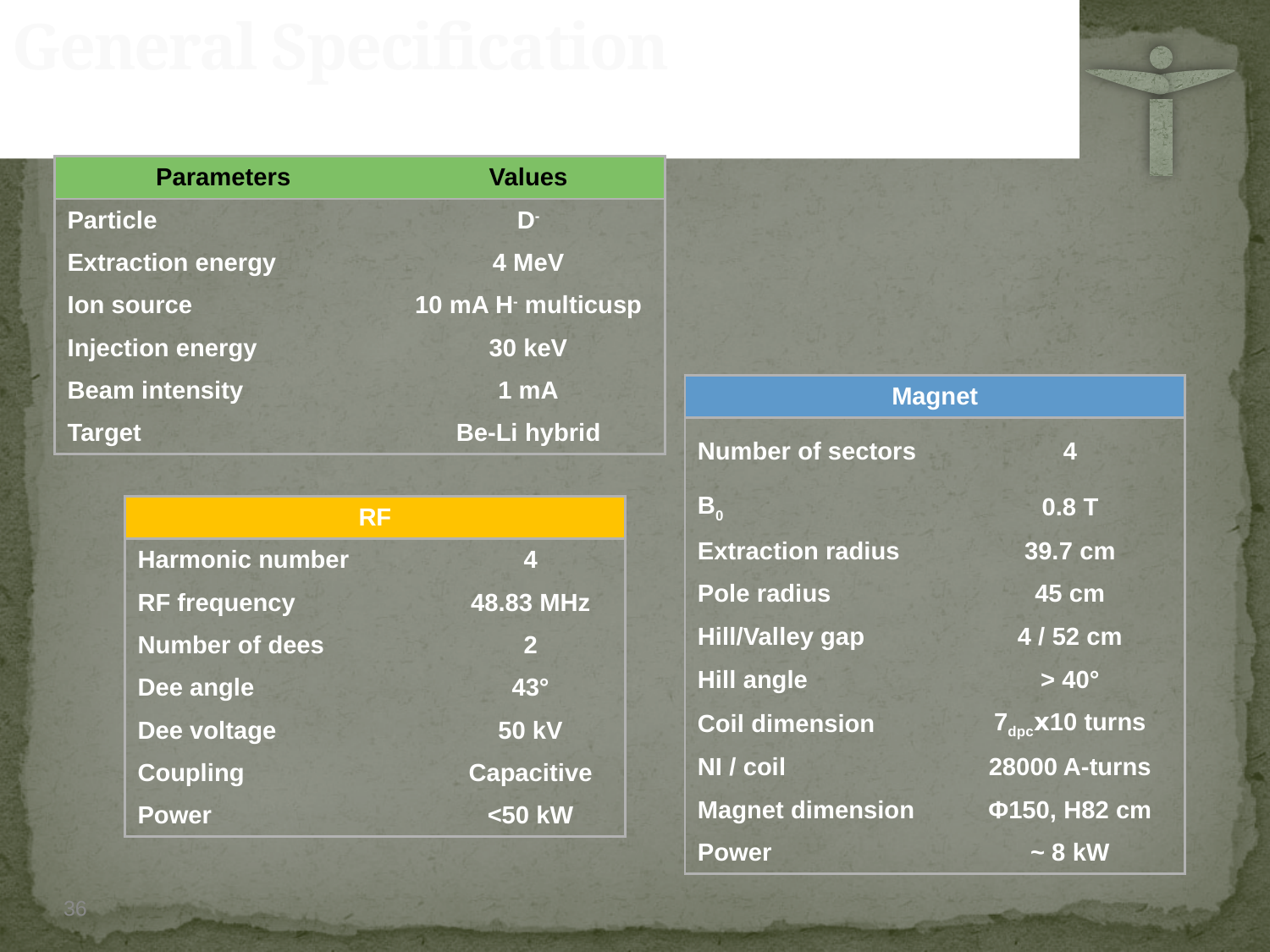

# General Specification
| Parameters | Values |
| --- | --- |
| Particle | D- |
| Extraction energy | 4 MeV |
| Ion source | 10 mA H- multicusp |
| Injection energy | 30 keV |
| Beam intensity | 1 mA |
| Target | Be-Li hybrid |
| Magnet |  |
| --- | --- |
| Number of sectors | 4 |
| B0 | 0.8 T |
| Extraction radius | 39.7 cm |
| Pole radius | 45 cm |
| Hill/Valley gap | 4 / 52 cm |
| Hill angle | > 40° |
| Coil dimension | 7dpcⅹ10 turns |
| NI / coil | 28000 A-turns |
| Magnet dimension | Φ150, H82 cm |
| Power | ~ 8 kW |
| RF |  |
| --- | --- |
| Harmonic number | 4 |
| RF frequency | 48.83 MHz |
| Number of dees | 2 |
| Dee angle | 43° |
| Dee voltage | 50 kV |
| Coupling | Capacitive |
| Power | <50 kW |
36